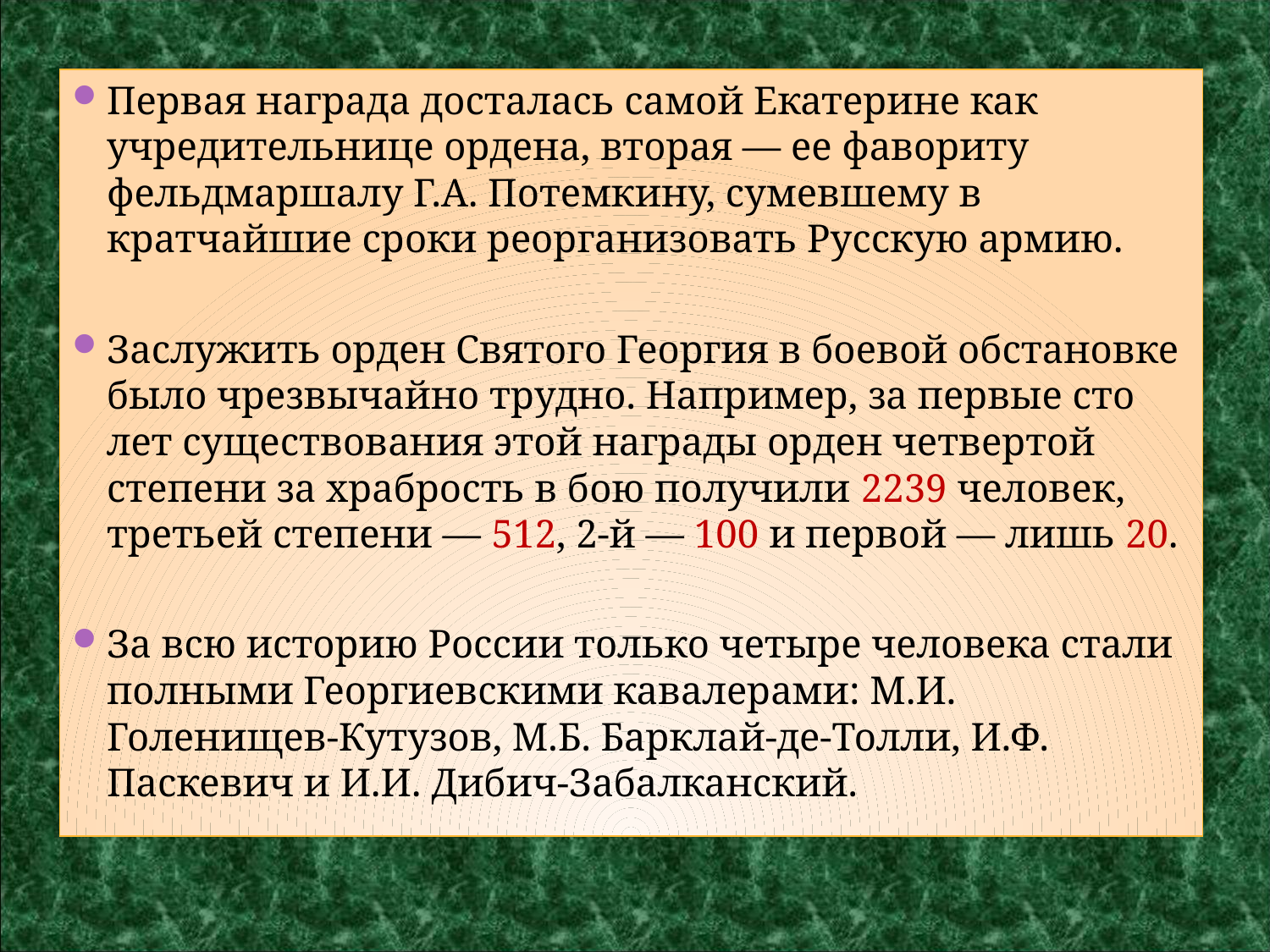

#
Первая награда досталась самой Екатерине как учредительнице ордена, вторая — ее фавориту фельдмаршалу Г.А. Потемкину, сумевшему в кратчайшие сроки реорганизовать Русскую армию.

Заслужить орден Святого Георгия в боевой обстановке было чрезвычайно трудно. Например, за первые сто лет существования этой награды орден четвертой степени за храбрость в бою получили 2239 человек, третьей степени — 512, 2-й — 100 и первой — лишь 20.

За всю историю России только четыре человека стали полными Георгиевскими кавалерами: М.И. Голенищев-Кутузов, М.Б. Барклай-де-Толли, И.Ф. Паскевич и И.И. Дибич-Забалканский.